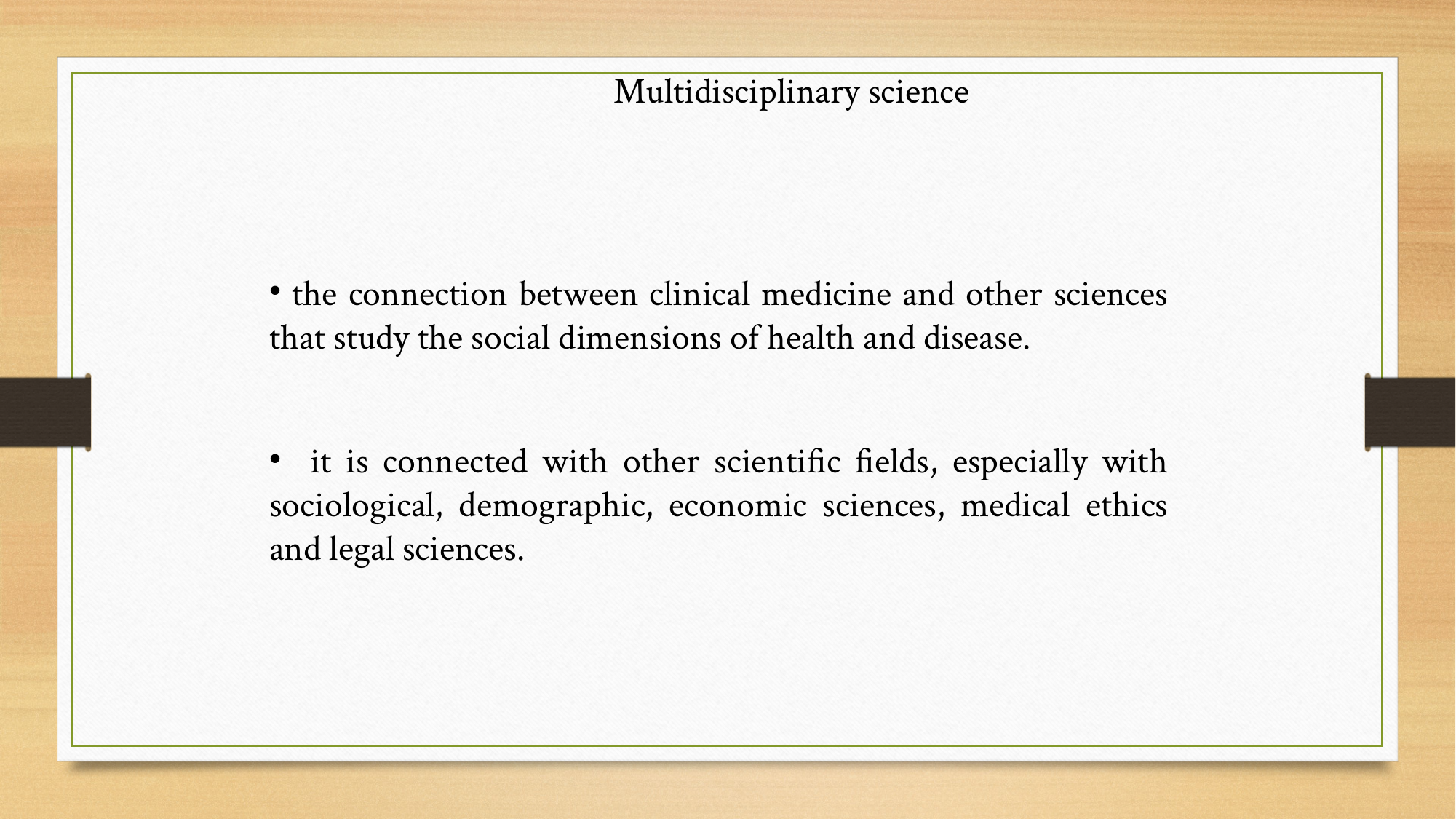

Multidisciplinary science

 the connection between clinical medicine and other sciences that study the social dimensions of health and disease.

  it is connected with other scientific fields, especially with sociological, demographic, economic sciences, medical ethics and legal sciences.